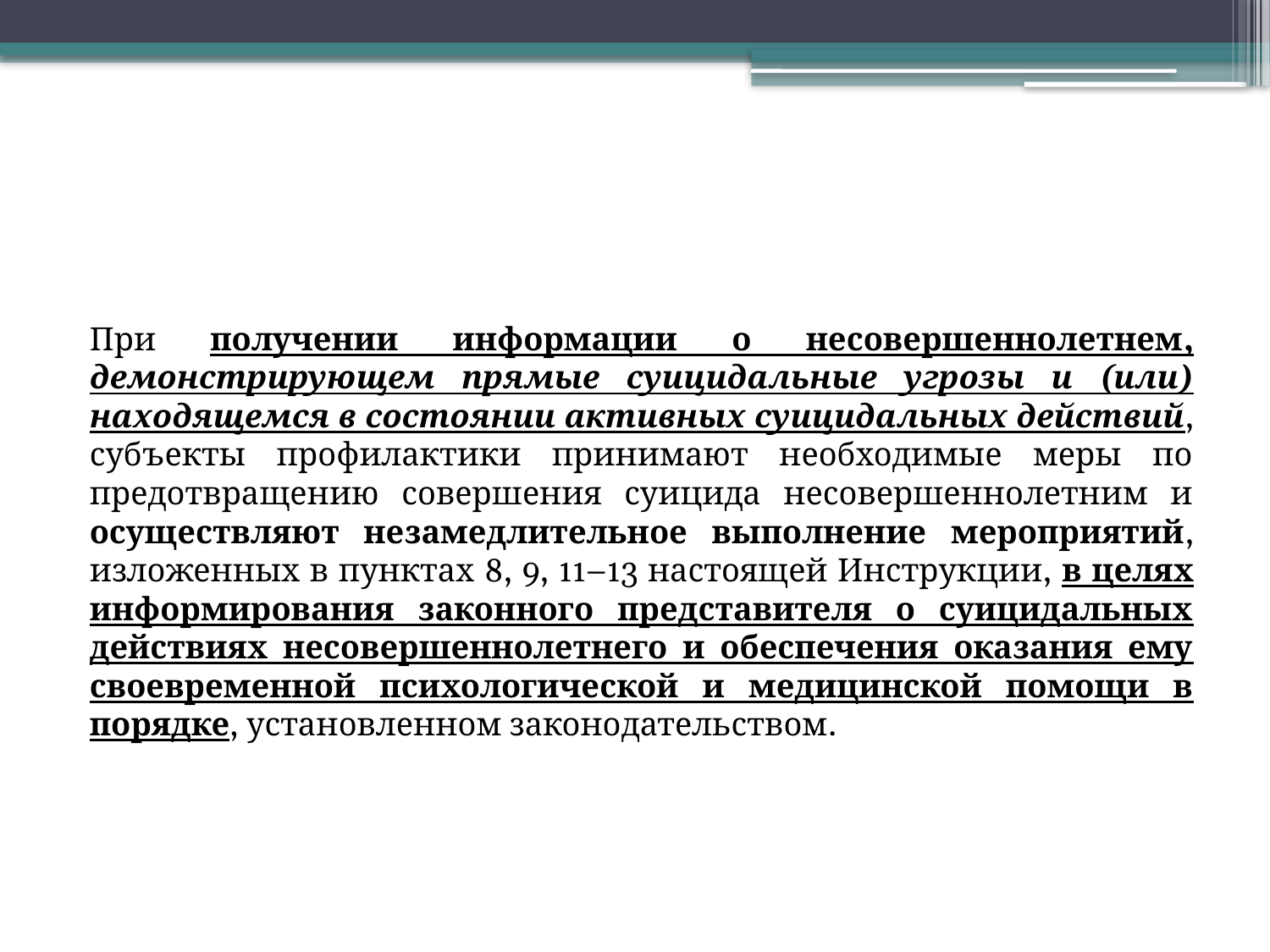

При получении информации о несовершеннолетнем, демонстрирующем прямые суицидальные угрозы и (или) находящемся в состоянии активных суицидальных действий, субъекты профилактики принимают необходимые меры по предотвращению совершения суицида несовершеннолетним и осуществляют незамедлительное выполнение мероприятий, изложенных в пунктах 8, 9, 11–13 настоящей Инструкции, в целях информирования законного представителя о суицидальных действиях несовершеннолетнего и обеспечения оказания ему своевременной психологической и медицинской помощи в порядке, установленном законодательством.